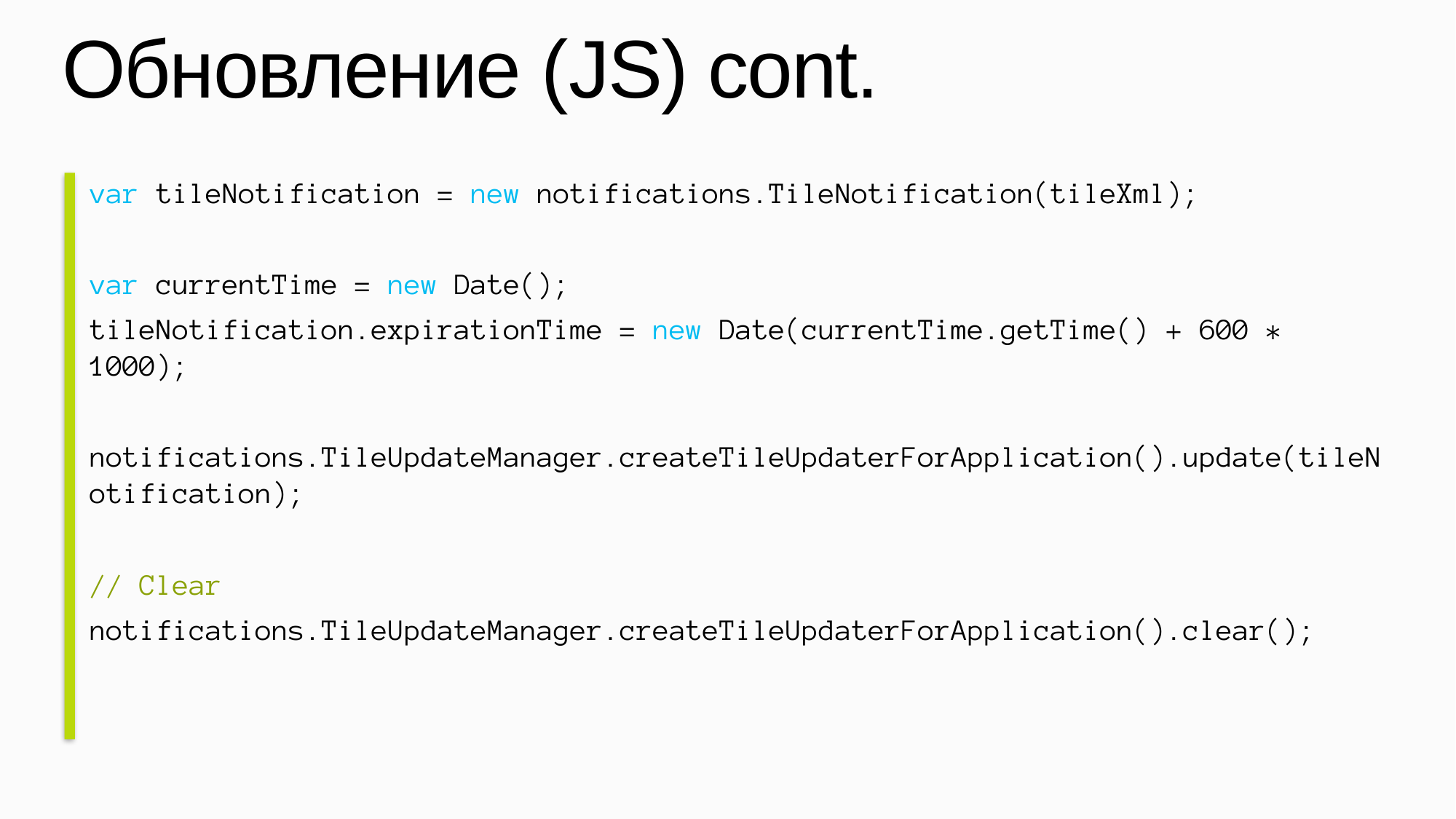

# Обновление (JS) cont.
var tileNotification = new notifications.TileNotification(tileXml);

var currentTime = new Date();
tileNotification.expirationTime = new Date(currentTime.getTime() + 600 * 1000);

notifications.TileUpdateManager.createTileUpdaterForApplication().update(tileNotification);

// Clear
notifications.TileUpdateManager.createTileUpdaterForApplication().clear();